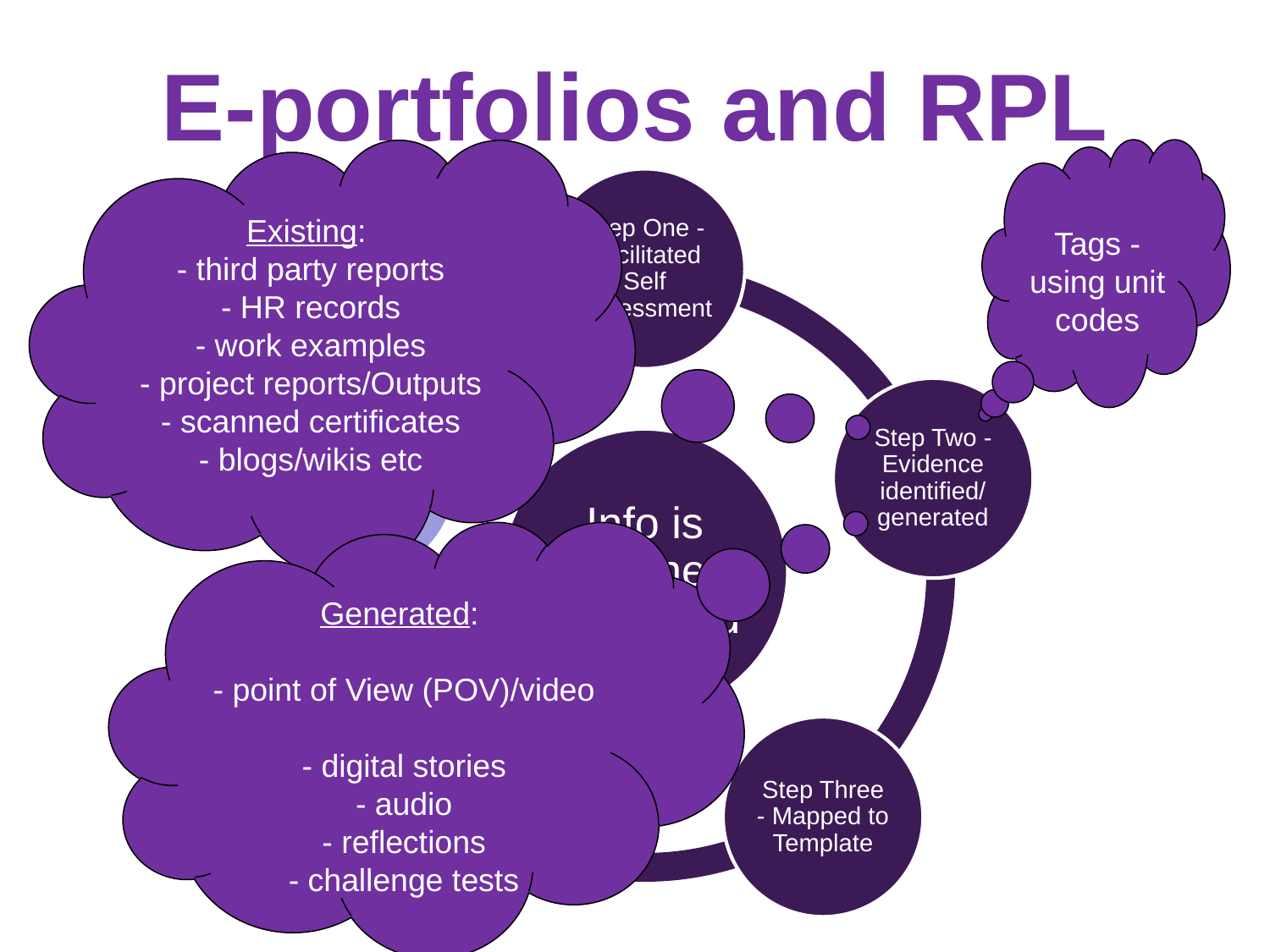

E-portfolios and RPL
Existing:
- third party reports
- HR records
- work examples
- project reports/Outputs
- scanned certificates
- blogs/wikis etc

Tags - using unit codes
Info is Learner Focussed
Step One - Facilitated Self Assessment
Step Two - Evidence identified/ generated
Step Three - Mapped to Template
Step Four - Verification process
Step Five Qualification or Gap Training
Generated:
- point of View (POV)/video
- digital stories
- audio
- reflections
- challenge tests